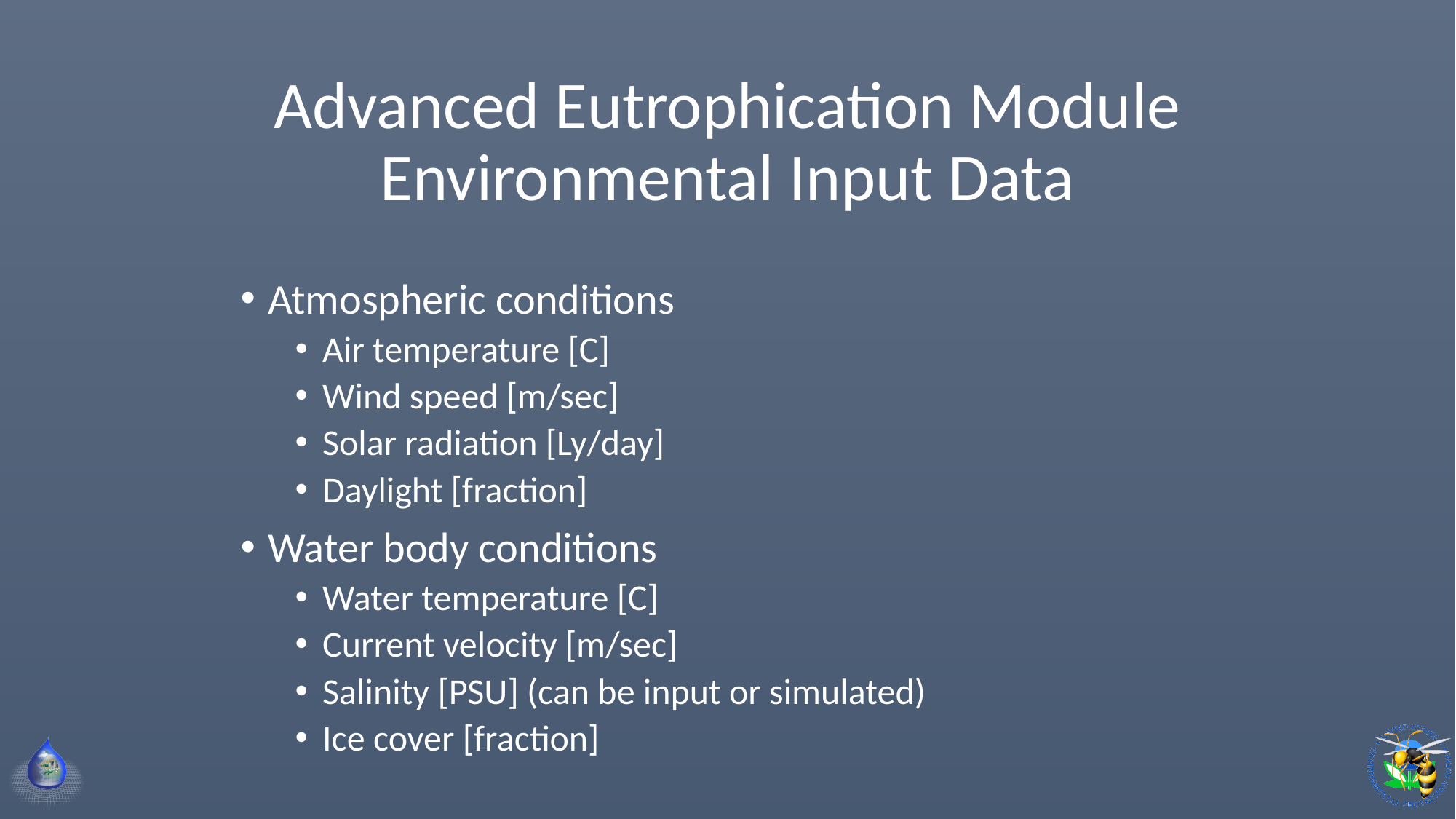

# Advanced Eutrophication Module Environmental Input Data
Atmospheric conditions
Air temperature [C]
Wind speed [m/sec]
Solar radiation [Ly/day]
Daylight [fraction]
Water body conditions
Water temperature [C]
Current velocity [m/sec]
Salinity [PSU] (can be input or simulated)
Ice cover [fraction]